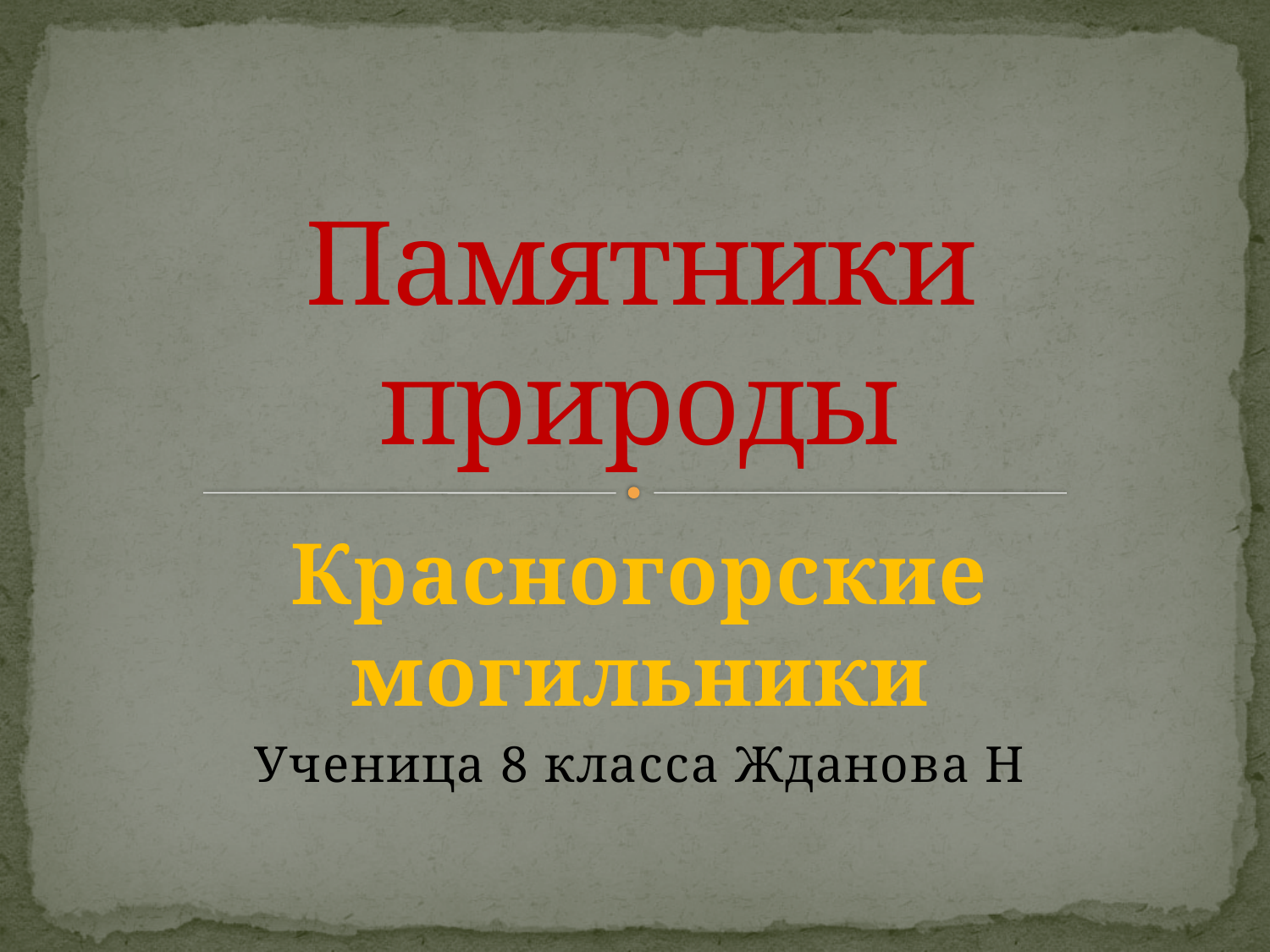

# Памятники природы
Красногорские могильники
Ученица 8 класса Жданова Н